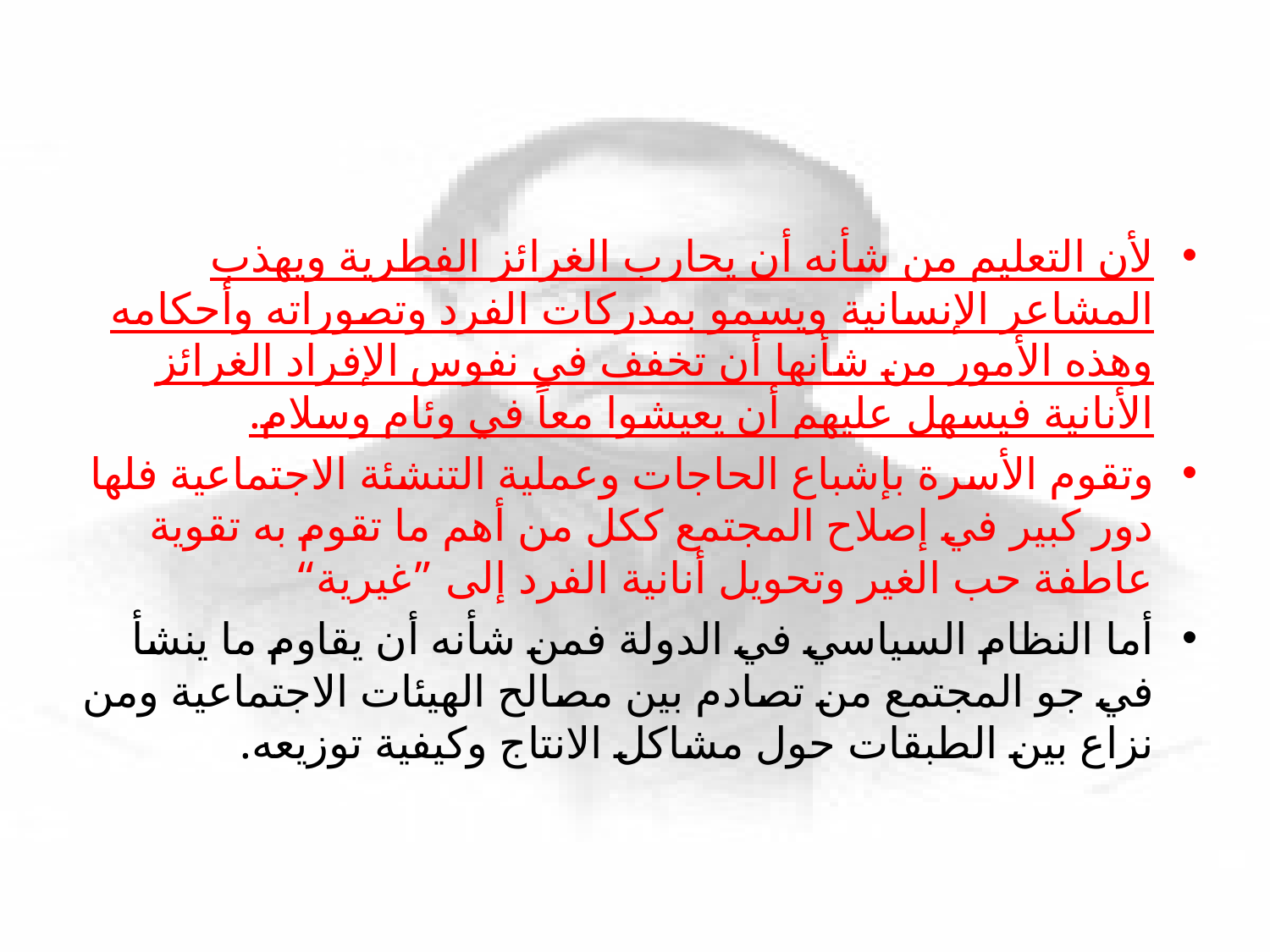

#
لأن التعليم من شأنه أن يحارب الغرائز الفطرية ويهذب المشاعر الإنسانية ويسمو بمدركات الفرد وتصوراته وأحكامه وهذه الأمور من شأنها أن تخفف في نفوس الإفراد الغرائز الأنانية فيسهل عليهم أن يعيشوا معاً في وئام وسلام.
وتقوم الأسرة بإشباع الحاجات وعملية التنشئة الاجتماعية فلها دور كبير في إصلاح المجتمع ككل من أهم ما تقوم به تقوية عاطفة حب الغير وتحويل أنانية الفرد إلى ”غيرية“
أما النظام السياسي في الدولة فمن شأنه أن يقاوم ما ينشأ في جو المجتمع من تصادم بين مصالح الهيئات الاجتماعية ومن نزاع بين الطبقات حول مشاكل الانتاج وكيفية توزيعه.